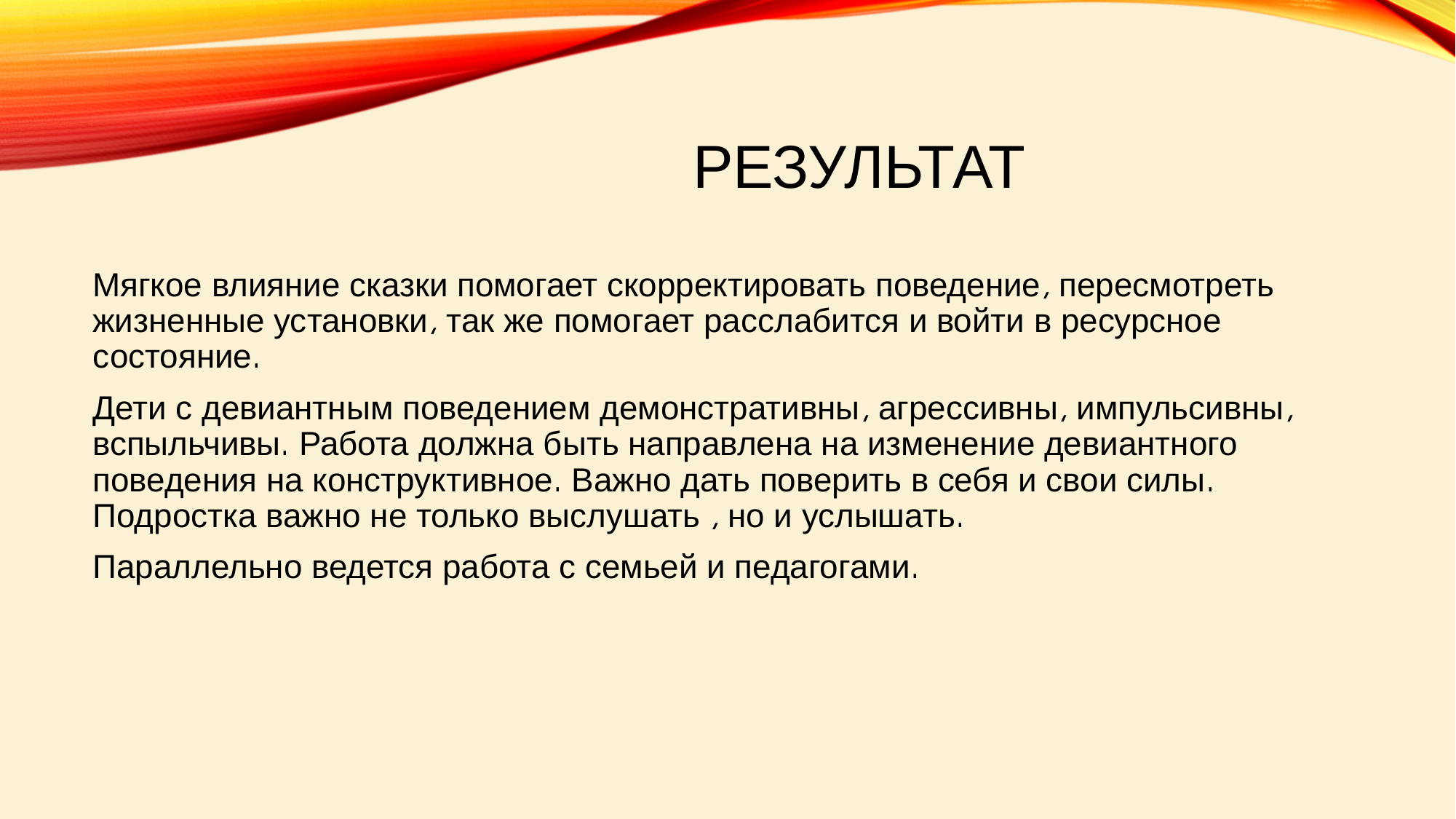

# Результат
Мягкое влияние сказки помогает скорректировать поведение, пересмотреть жизненные установки, так же помогает расслабится и войти в ресурсное состояние.
Дети с девиантным поведением демонстративны, агрессивны, импульсивны, вспыльчивы. Работа должна быть направлена на изменение девиантного поведения на конструктивное. Важно дать поверить в себя и свои силы. Подростка важно не только выслушать , но и услышать.
Параллельно ведется работа с семьей и педагогами.